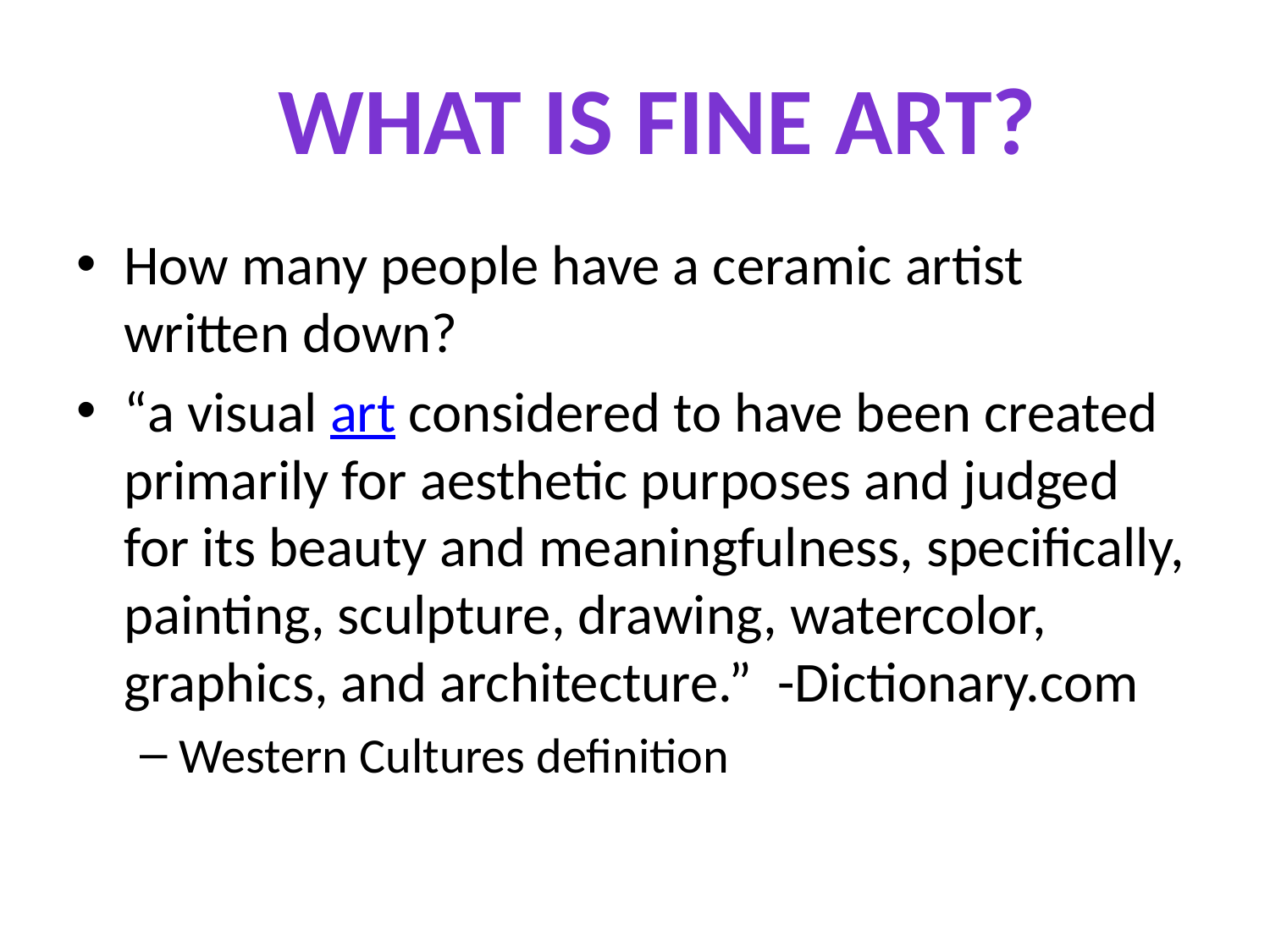

What is Fine Art?
How many people have a ceramic artist written down?
“a visual art considered to have been created primarily for aesthetic purposes and judged for its beauty and meaningfulness, specifically, painting, sculpture, drawing, watercolor, graphics, and architecture.”  -Dictionary.com
Western Cultures definition